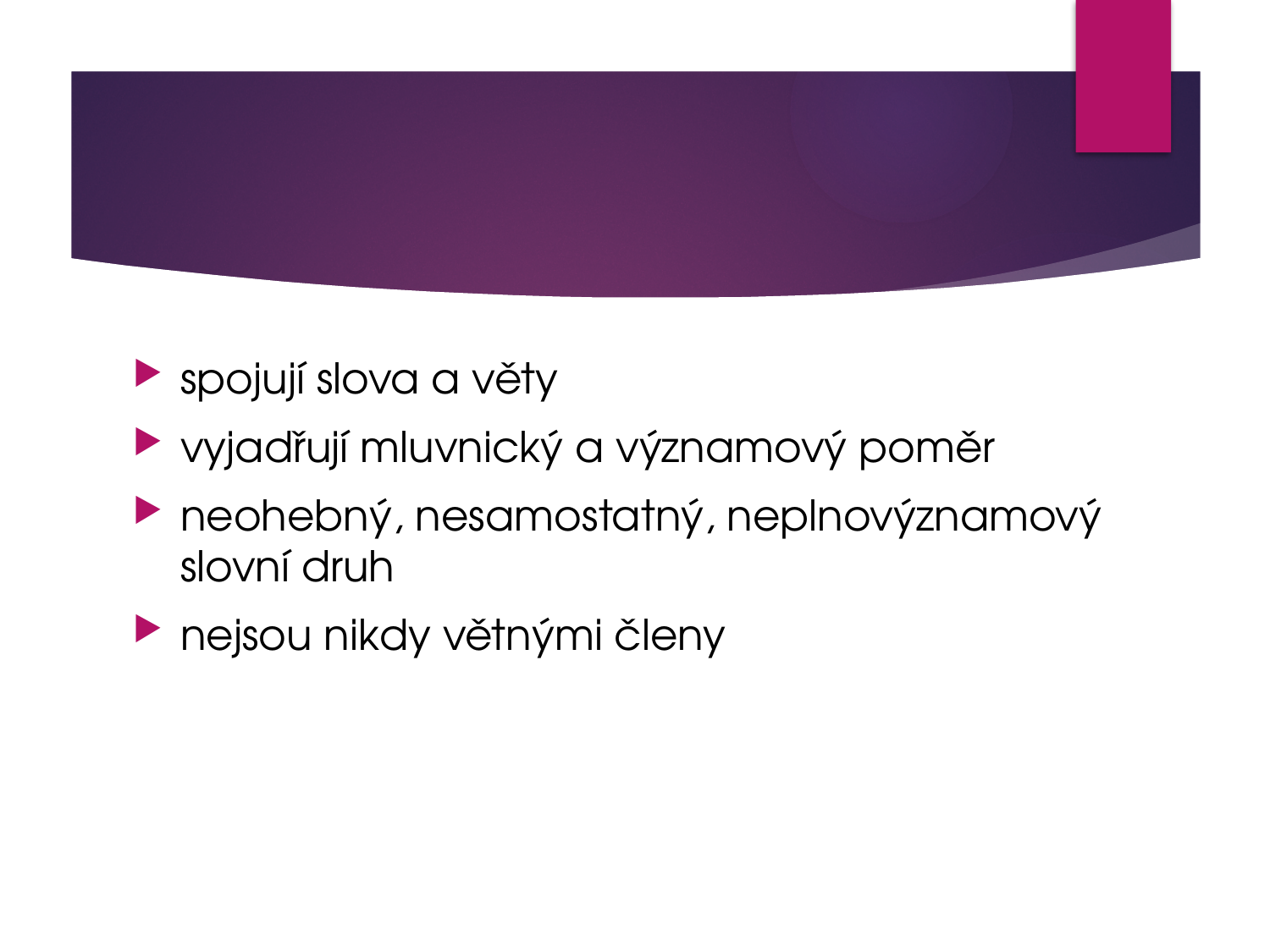

#
spojují slova a věty
vyjadřují mluvnický a významový poměr
neohebný, nesamostatný, neplnovýznamový slovní druh
nejsou nikdy větnými členy